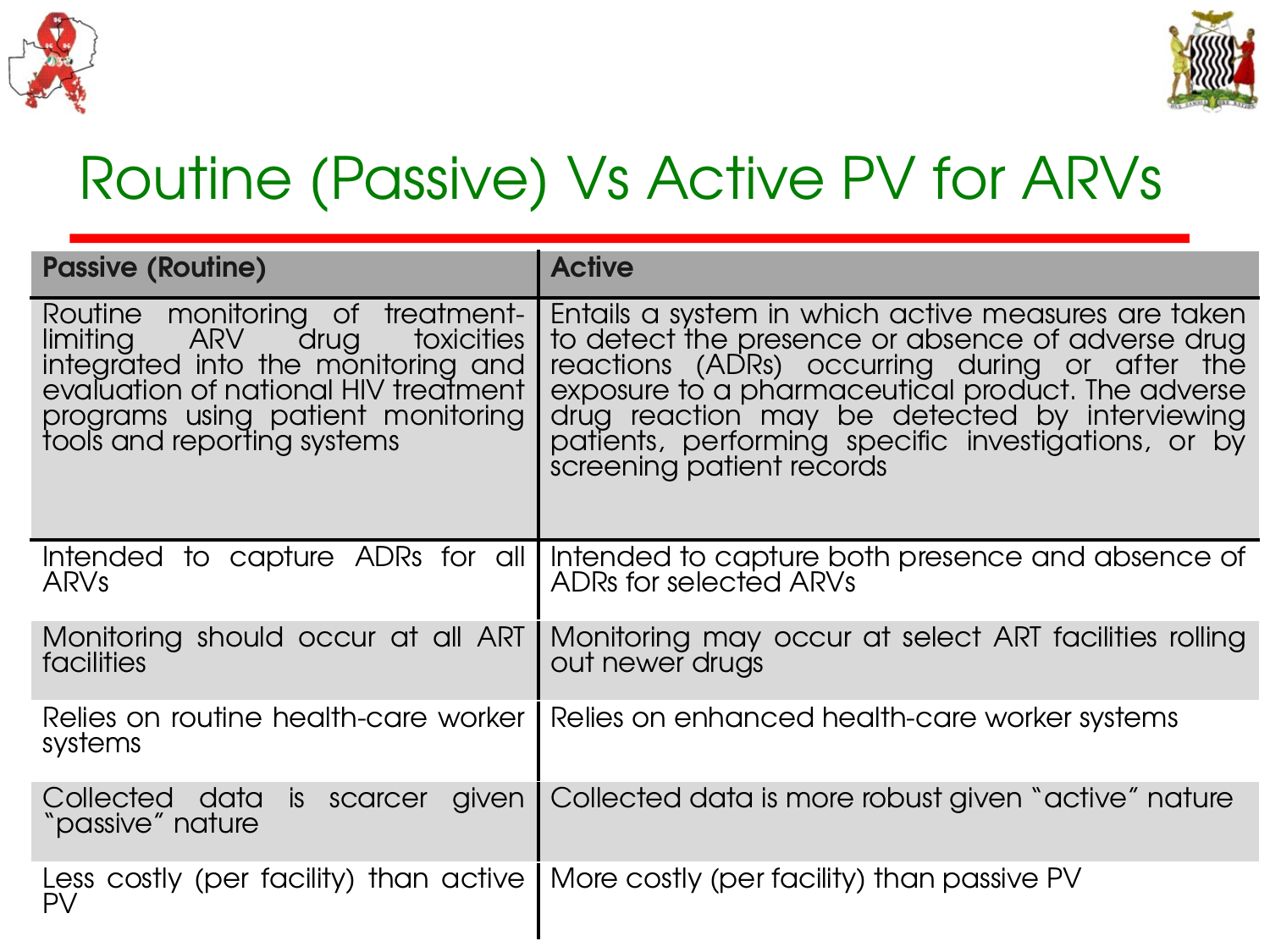

Routine (Passive) Vs Active PV for ARVs
| Passive (Routine) | Active |
| --- | --- |
| Routine monitoring of treatment-limiting ARV drug toxicities integrated into the monitoring and evaluation of national HIV treatment programs using patient monitoring tools and reporting systems | Entails a system in which active measures are taken to detect the presence or absence of adverse drug reactions (ADRs) occurring during or after the exposure to a pharmaceutical product. The adverse drug reaction may be detected by interviewing patients, performing specific investigations, or by screening patient records |
| Intended to capture ADRs for all ARVs | Intended to capture both presence and absence of ADRs for selected ARVs |
| Monitoring should occur at all ART facilities | Monitoring may occur at select ART facilities rolling out newer drugs |
| Relies on routine health-care worker systems | Relies on enhanced health-care worker systems |
| Collected data is scarcer given “passive” nature | Collected data is more robust given “active” nature |
| Less costly (per facility) than active PV | More costly (per facility) than passive PV |